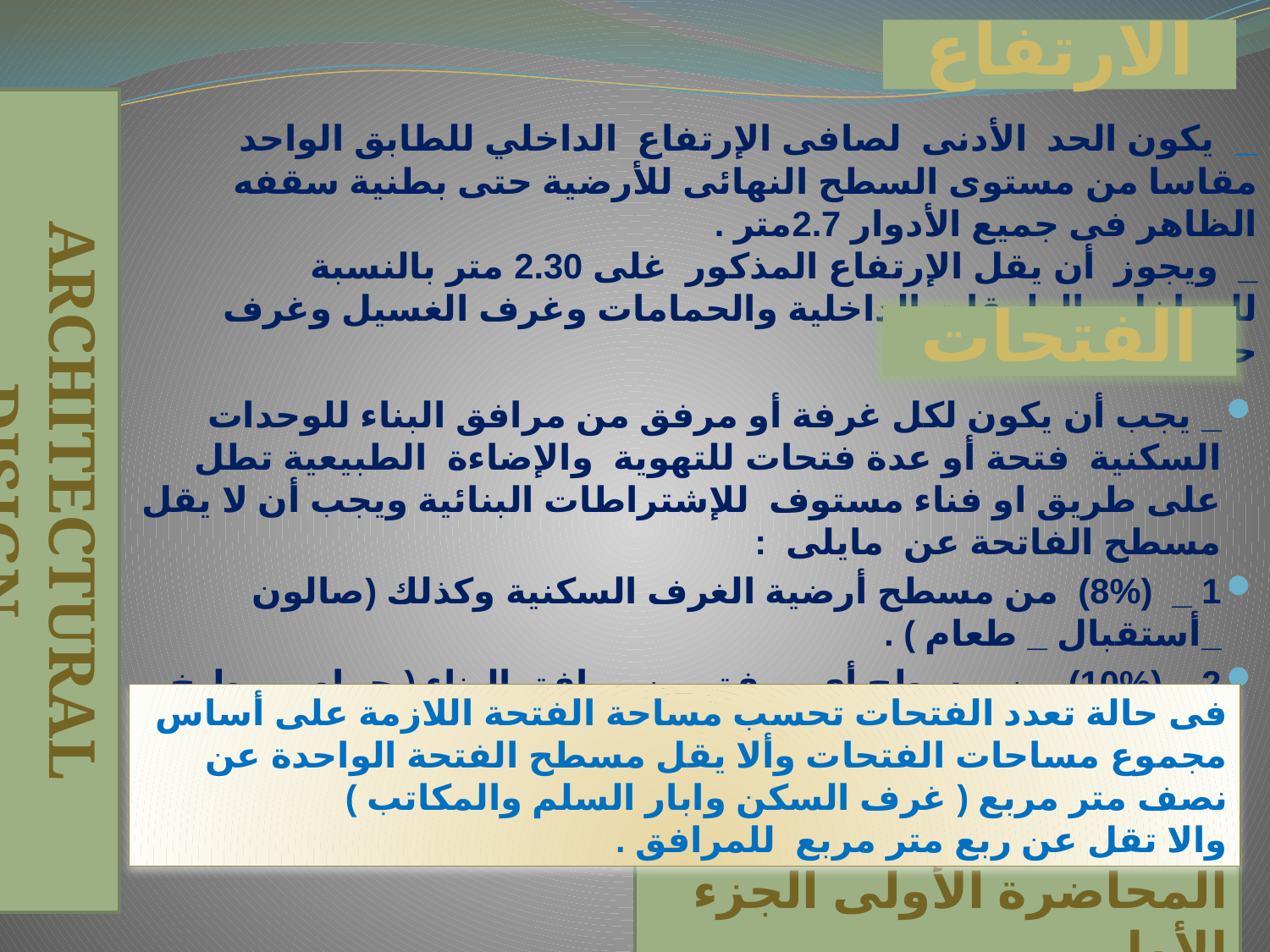

# الارتفاع
_  يكون الحد  الأدنى  لصافى الإرتفاع  الداخلي للطابق الواحد مقاسا من مستوى السطح النهائى للأرضية حتى بطنية سقفه الظاهر فى جميع الأدوار 2.7متر .
_  ويجوز  أن يقل الإرتفاع المذكور  غلى 2.30 متر بالنسبة للمداخل والطرقات الداخلية والحمامات وغرف الغسيل وغرف حراس البناء

الفتحات
_ يجب أن يكون لكل غرفة أو مرفق من مرافق البناء للوحدات السكنية  فتحة أو عدة فتحات للتهوية  والإضاءة  الطبيعية تطل على طريق او فناء مستوف  للإشتراطات البنائية ويجب أن لا يقل مسطح الفاتحة عن  مايلى  :
1 _  (8%)  من مسطح أرضية الغرف السكنية وكذلك (صالون _أستقبال _ طعام ) .
2_  (10%) من  مسطح أى مرفق من مرافق البناء ( حمام _ مطبخ _ دورة مياه _ بئر السلم للدور  )

Architectural Disign
فى حالة تعدد الفتحات تحسب مساحة الفتحة اللازمة على أساس مجموع مساحات الفتحات وألا يقل مسطح الفتحة الواحدة عن نصف متر مربع ( غرف السكن وابار السلم والمكاتب )
والا تقل عن ربع متر مربع  للمرافق .
المحاضرة الأولى الجزء الأول